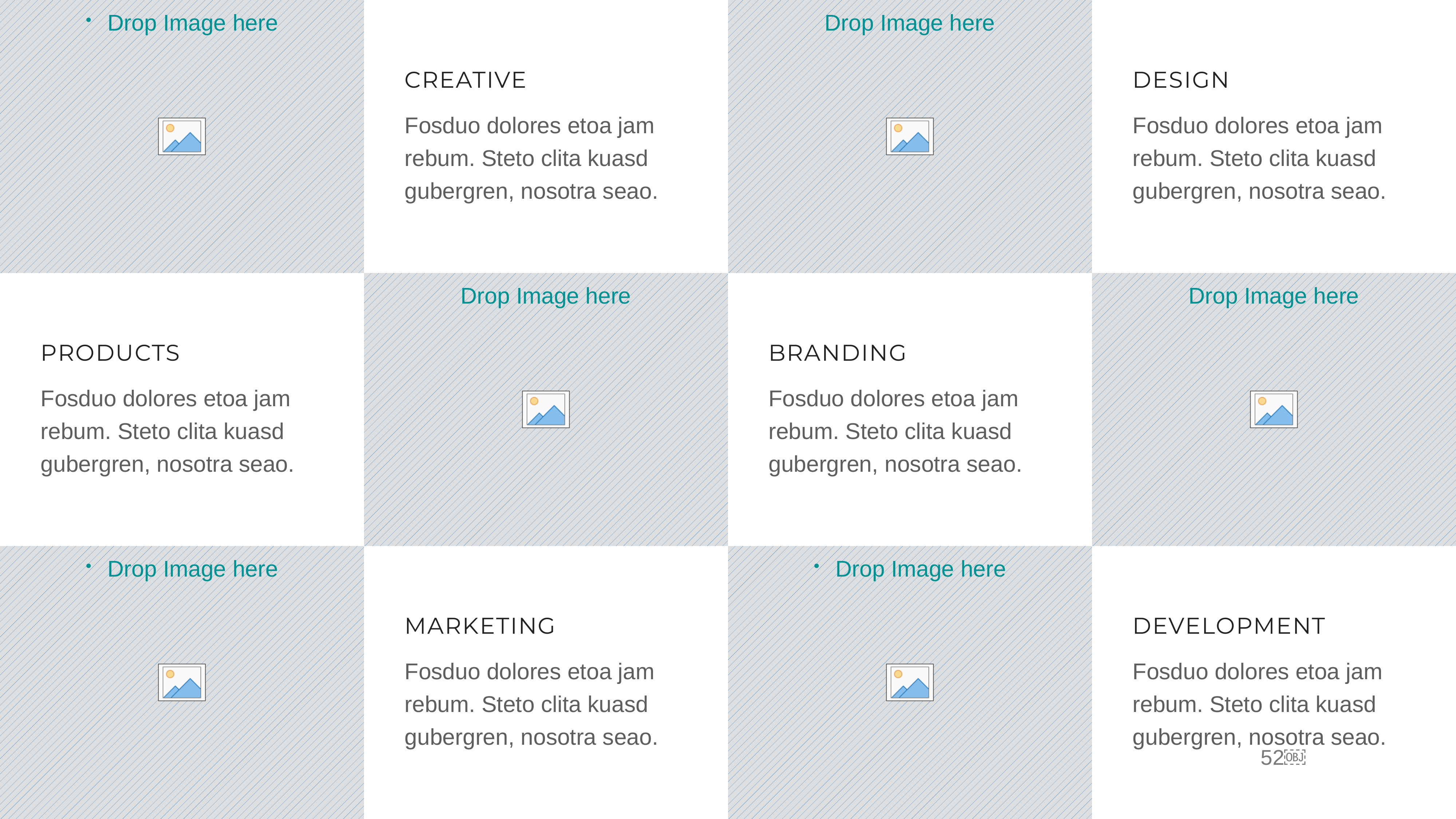

CREATIVE
DESIGN
Fosduo dolores etoa jam rebum. Steto clita kuasd gubergren, nosotra seao.
Fosduo dolores etoa jam rebum. Steto clita kuasd gubergren, nosotra seao.

PRODUCTS
BRANDING
Fosduo dolores etoa jam rebum. Steto clita kuasd gubergren, nosotra seao.
Fosduo dolores etoa jam rebum. Steto clita kuasd gubergren, nosotra seao.

MARKETING
DEVELOPMENT
Fosduo dolores etoa jam rebum. Steto clita kuasd gubergren, nosotra seao.
Fosduo dolores etoa jam rebum. Steto clita kuasd gubergren, nosotra seao.